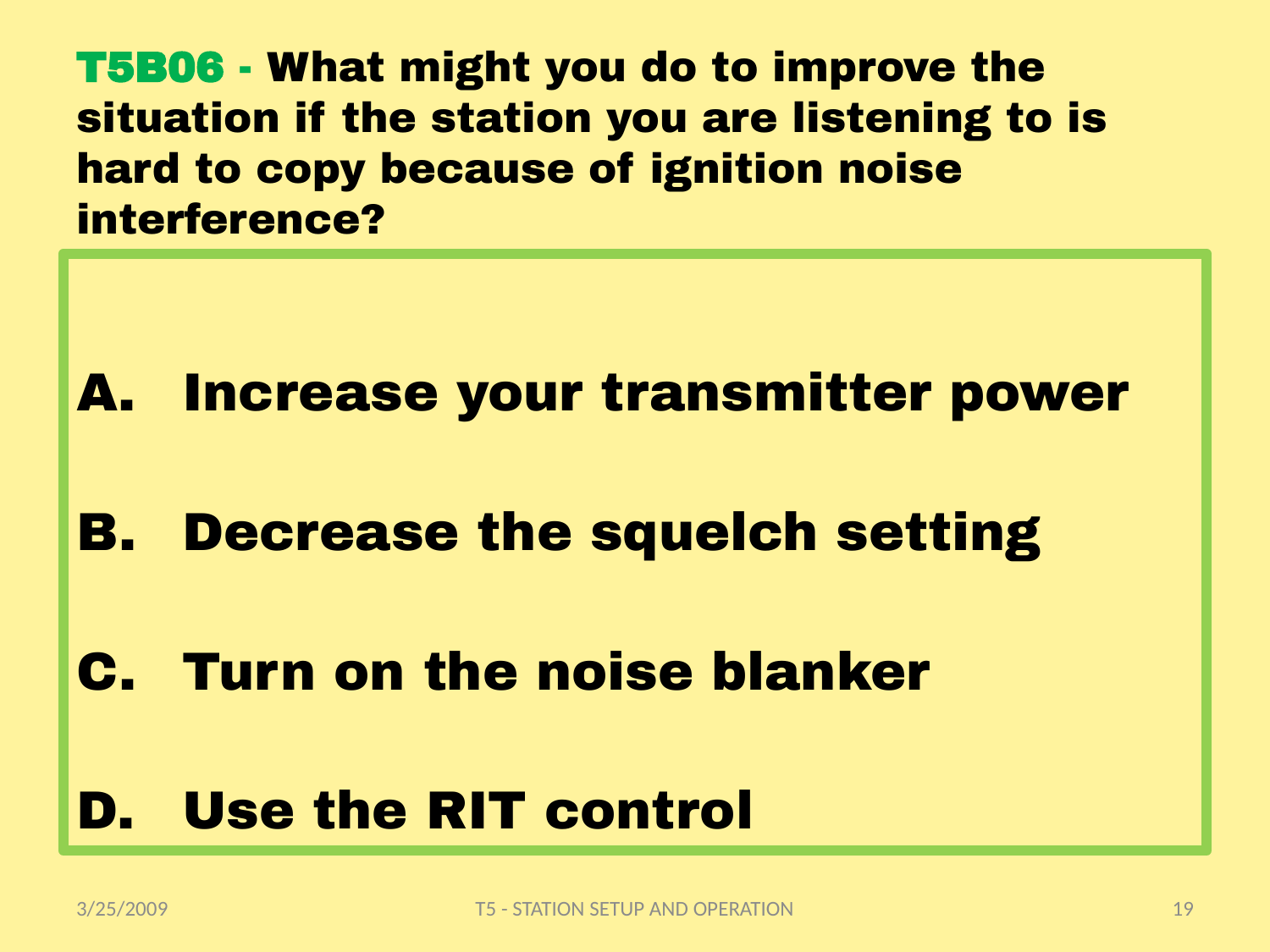

# T5B06 - What might you do to improve the situation if the station you are listening to is hard to copy because of ignition noise interference?

Increase your transmitter power
Decrease the squelch setting
Turn on the noise blanker
Use the RIT control

3/25/2009
T5 - STATION SETUP AND OPERATION
19